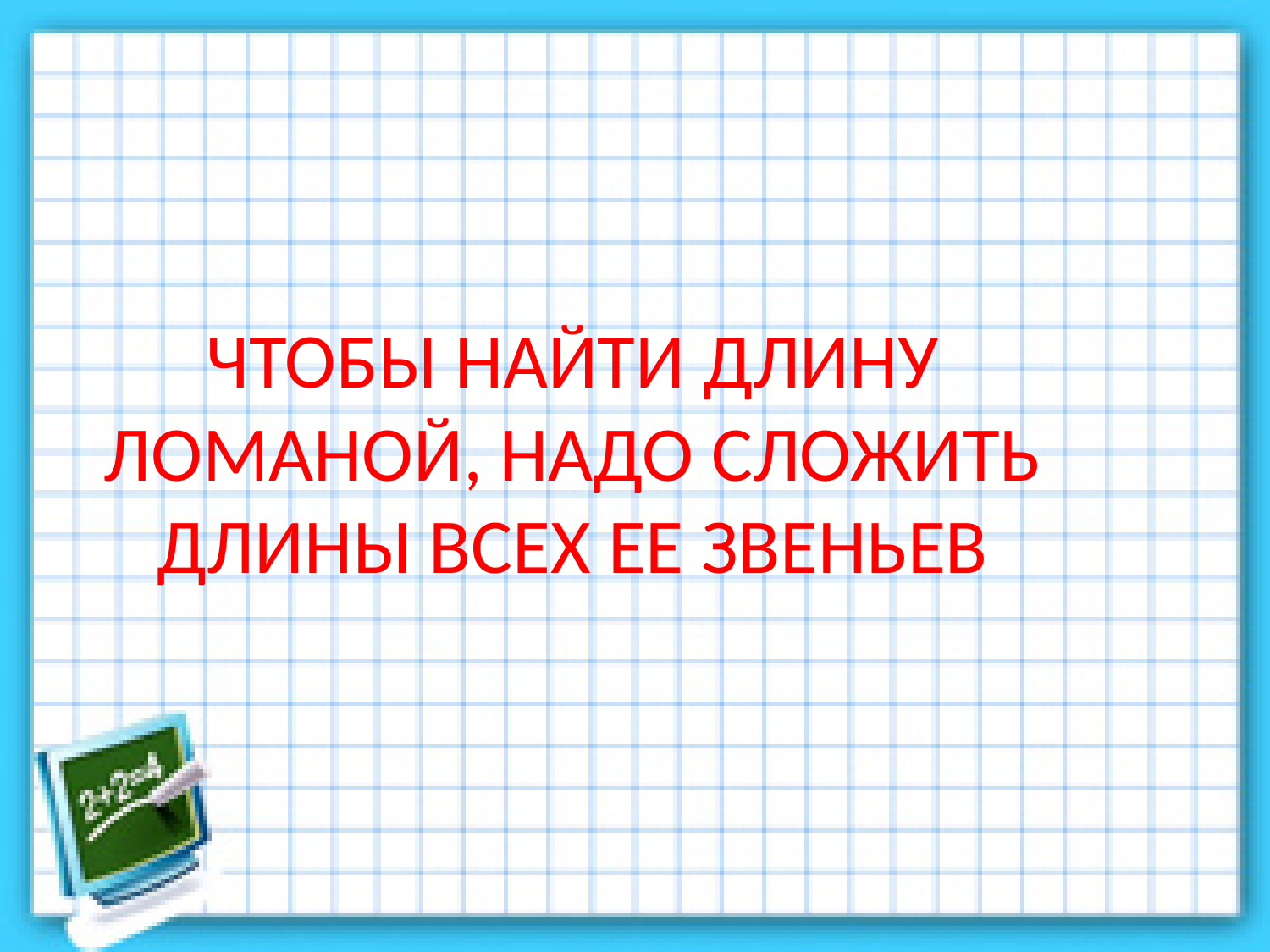

# ЧТОБЫ НАЙТИ ДЛИНУ ЛОМАНОЙ, НАДО СЛОЖИТЬ ДЛИНЫ ВСЕХ ЕЕ ЗВЕНЬЕВ